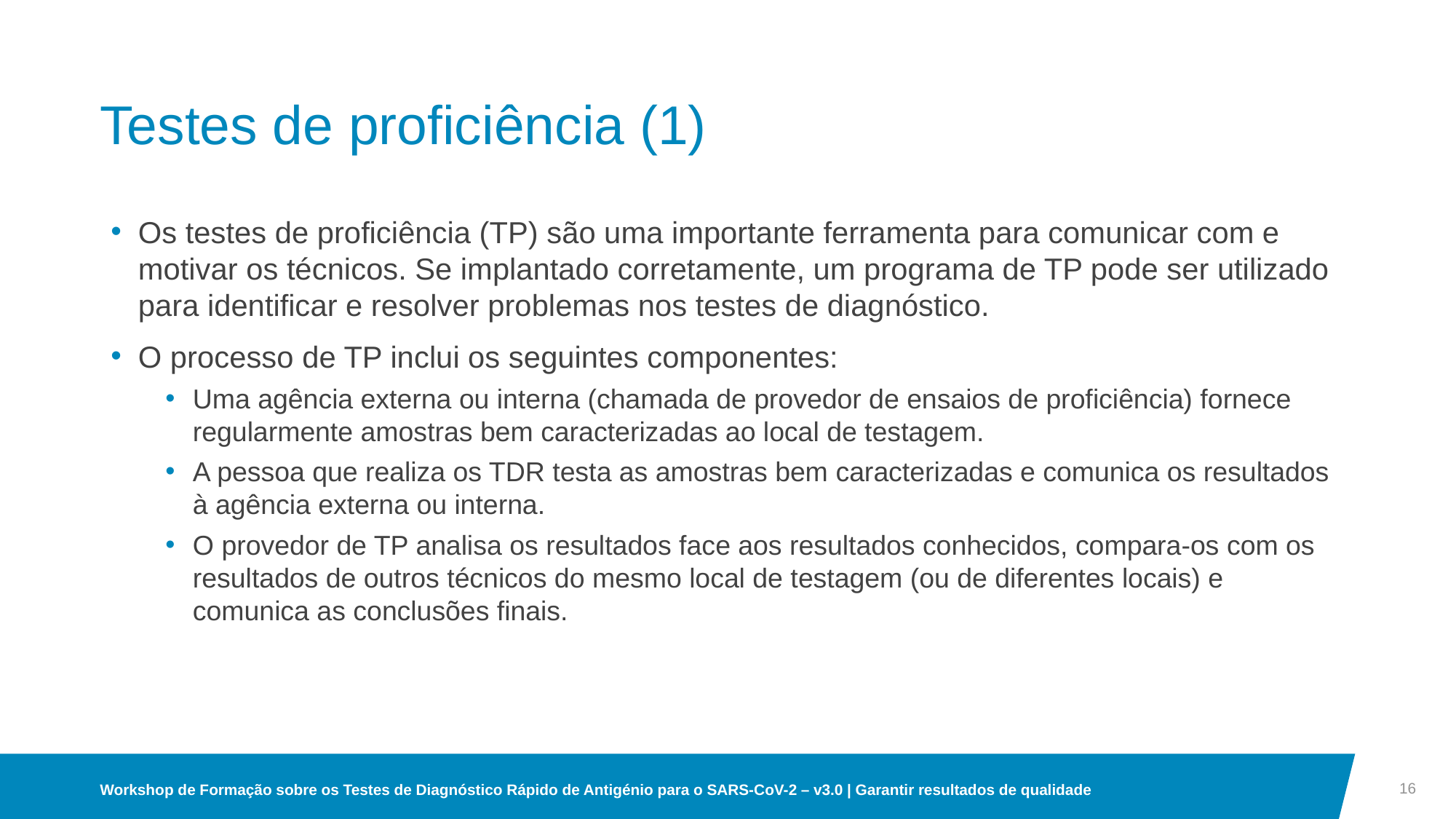

# Testes de proficiência (1)
Os testes de proficiência (TP) são uma importante ferramenta para comunicar com e motivar os técnicos. Se implantado corretamente, um programa de TP pode ser utilizado para identificar e resolver problemas nos testes de diagnóstico.
O processo de TP inclui os seguintes componentes:
Uma agência externa ou interna (chamada de provedor de ensaios de proficiência) fornece regularmente amostras bem caracterizadas ao local de testagem.
A pessoa que realiza os TDR testa as amostras bem caracterizadas e comunica os resultados à agência externa ou interna.
O provedor de TP analisa os resultados face aos resultados conhecidos, compara-os com os resultados de outros técnicos do mesmo local de testagem (ou de diferentes locais) e comunica as conclusões finais.

16
Workshop de Formação sobre os Testes de Diagnóstico Rápido de Antigénio para o SARS-CoV-2 – v3.0 | Garantir resultados de qualidade